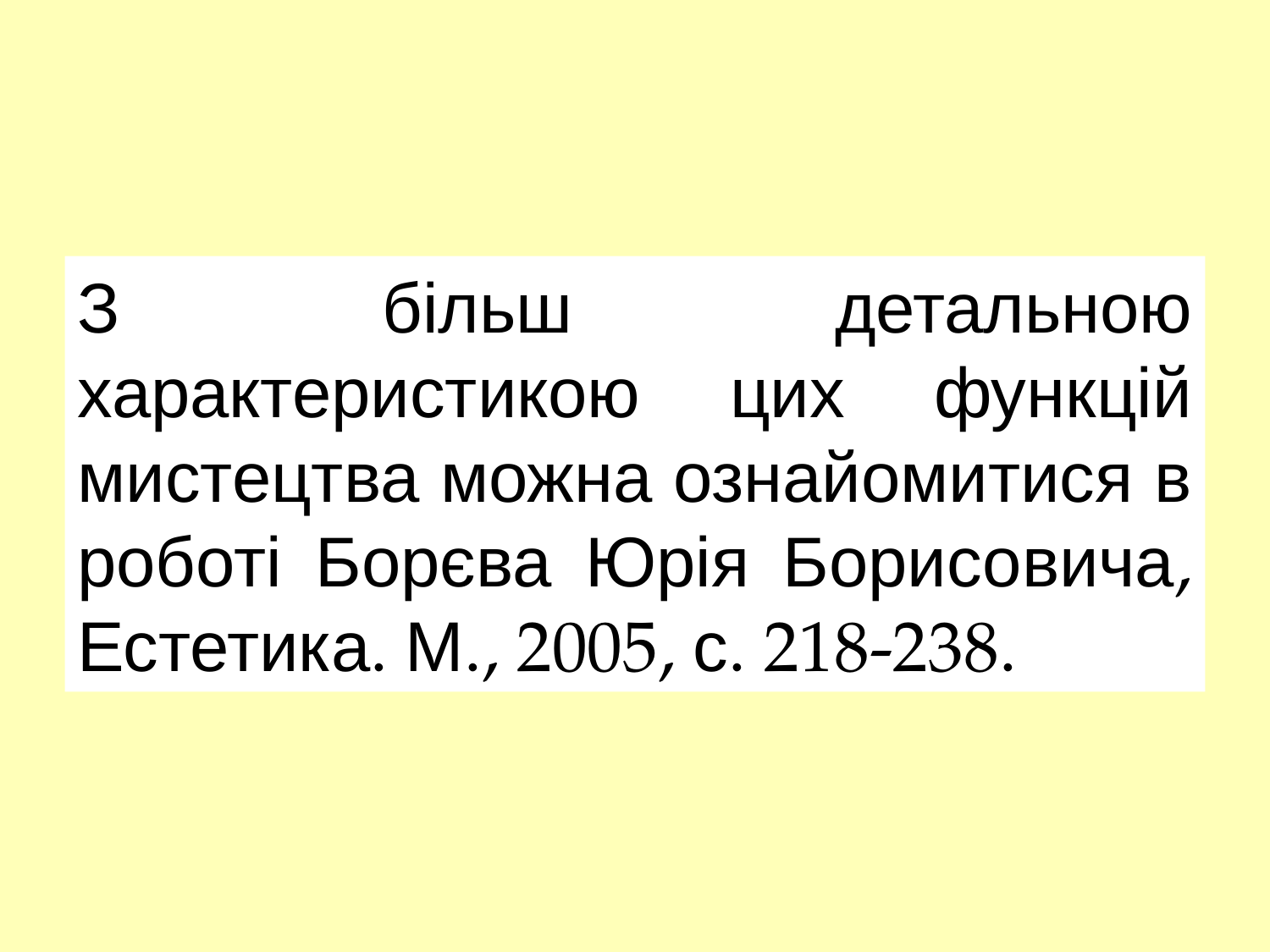

#
З більш детальною характеристикою цих функцій мистецтва можна ознайомитися в роботі Борєва Юрія Борисовича, Естетика. М., 2005, с. 218-238.